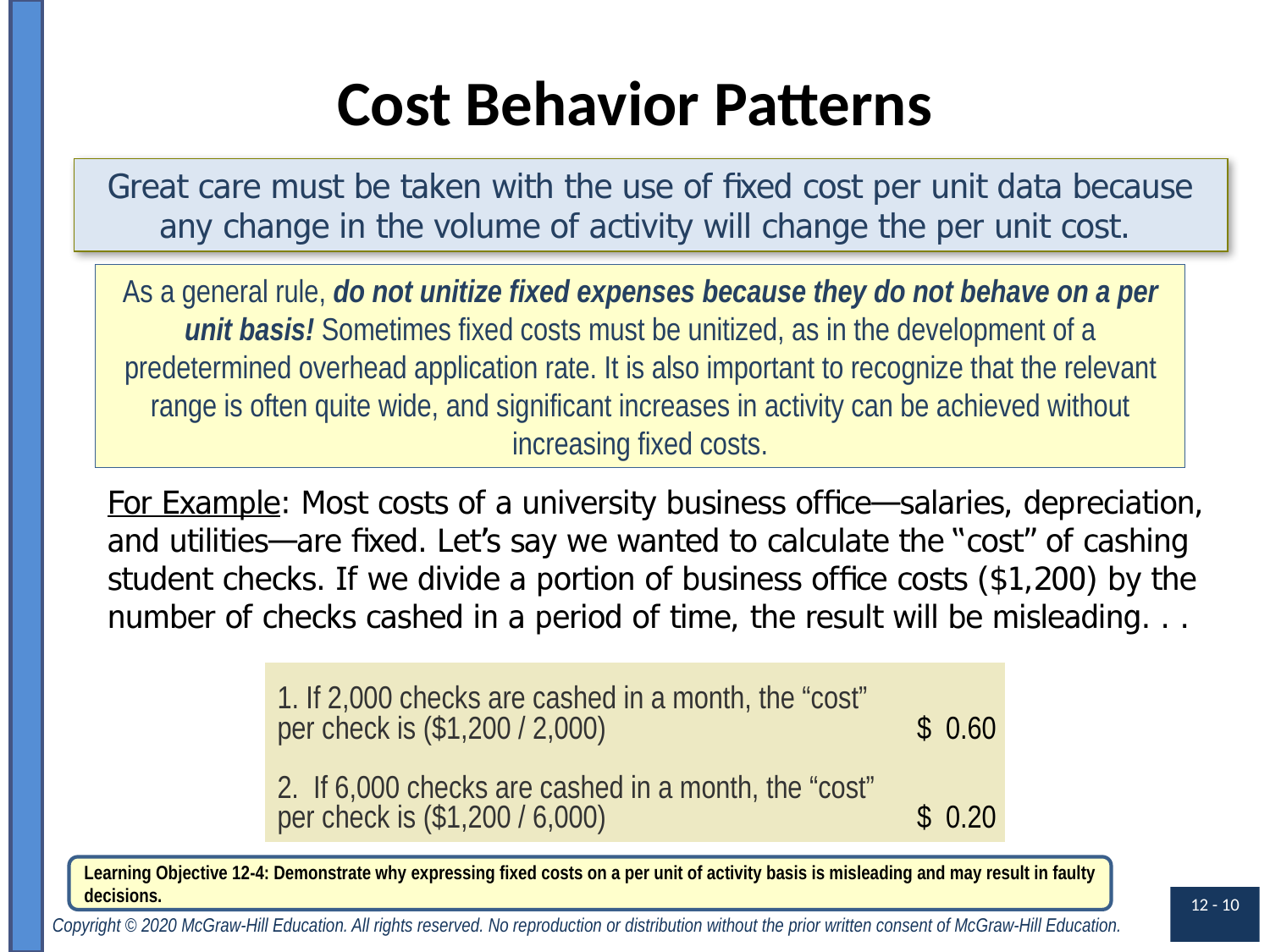

# Cost Behavior Patterns
Great care must be taken with the use of fixed cost per unit data because any change in the volume of activity will change the per unit cost.
As a general rule, do not unitize fixed expenses because they do not behave on a per unit basis! Sometimes fixed costs must be unitized, as in the development of a predetermined overhead application rate. It is also important to recognize that the relevant range is often quite wide, and significant increases in activity can be achieved without increasing fixed costs.
For Example: Most costs of a university business office—salaries, depreciation, and utilities—are fixed. Let’s say we wanted to calculate the “cost” of cashing student checks. If we divide a portion of business office costs ($1,200) by the number of checks cashed in a period of time, the result will be misleading. . .
| If 2,000 checks are cashed in a month, the “cost” per check is ($1,200 / 2,000) | $  0.60 |
| --- | --- |
| 2. If 6,000 checks are cashed in a month, the “cost” per check is ($1,200 / 6,000) | $  0.20 |
Learning Objective 12-4: Demonstrate why expressing fixed costs on a per unit of activity basis is misleading and may result in faulty decisions.